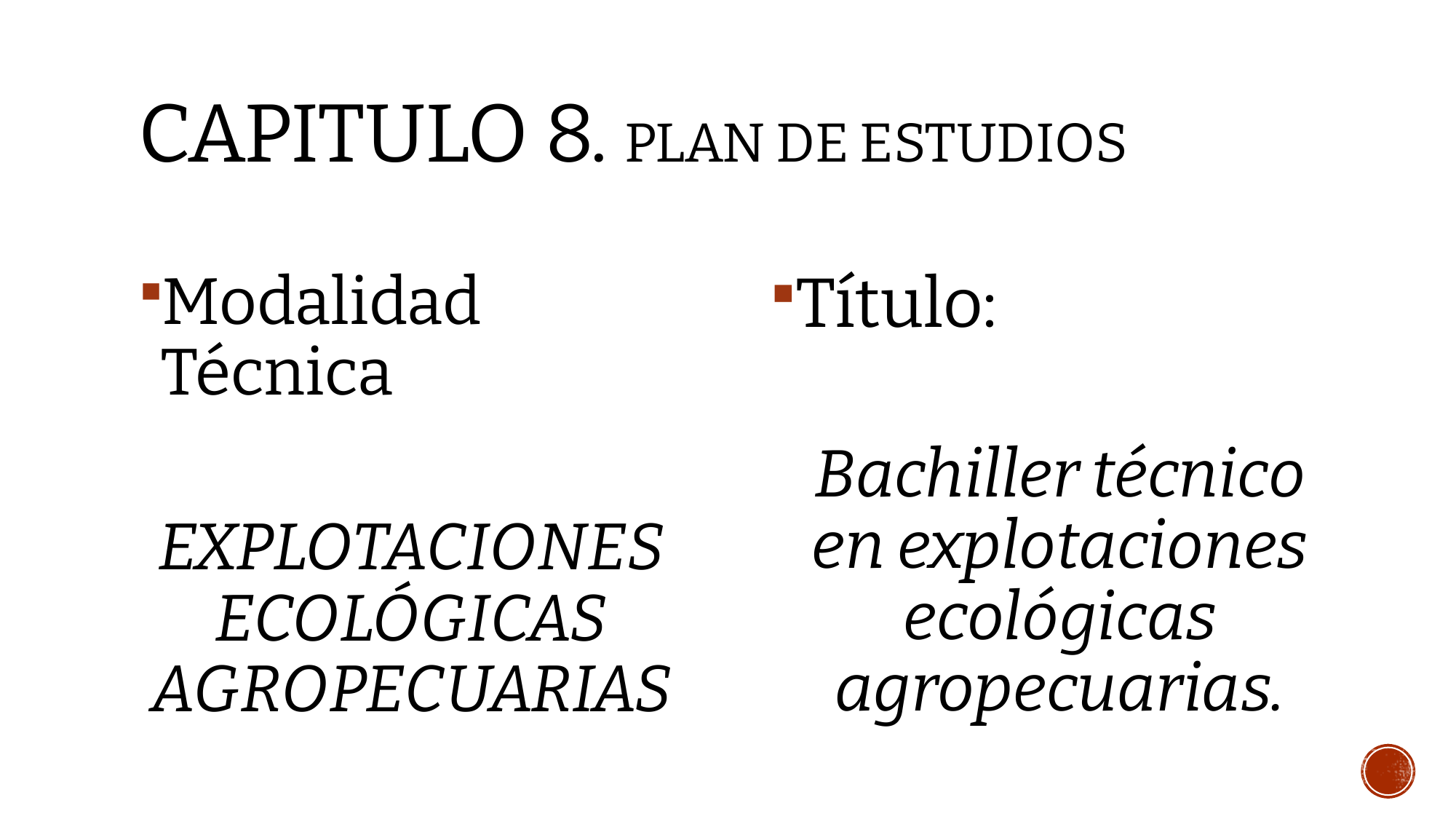

# CAPITULO 8. PLAN DE ESTUDIOS
Modalidad Técnica

EXPLOTACIONES ECOLÓGICAS AGROPECUARIAS

Título:

Bachiller técnico en explotaciones ecológicas agropecuarias.